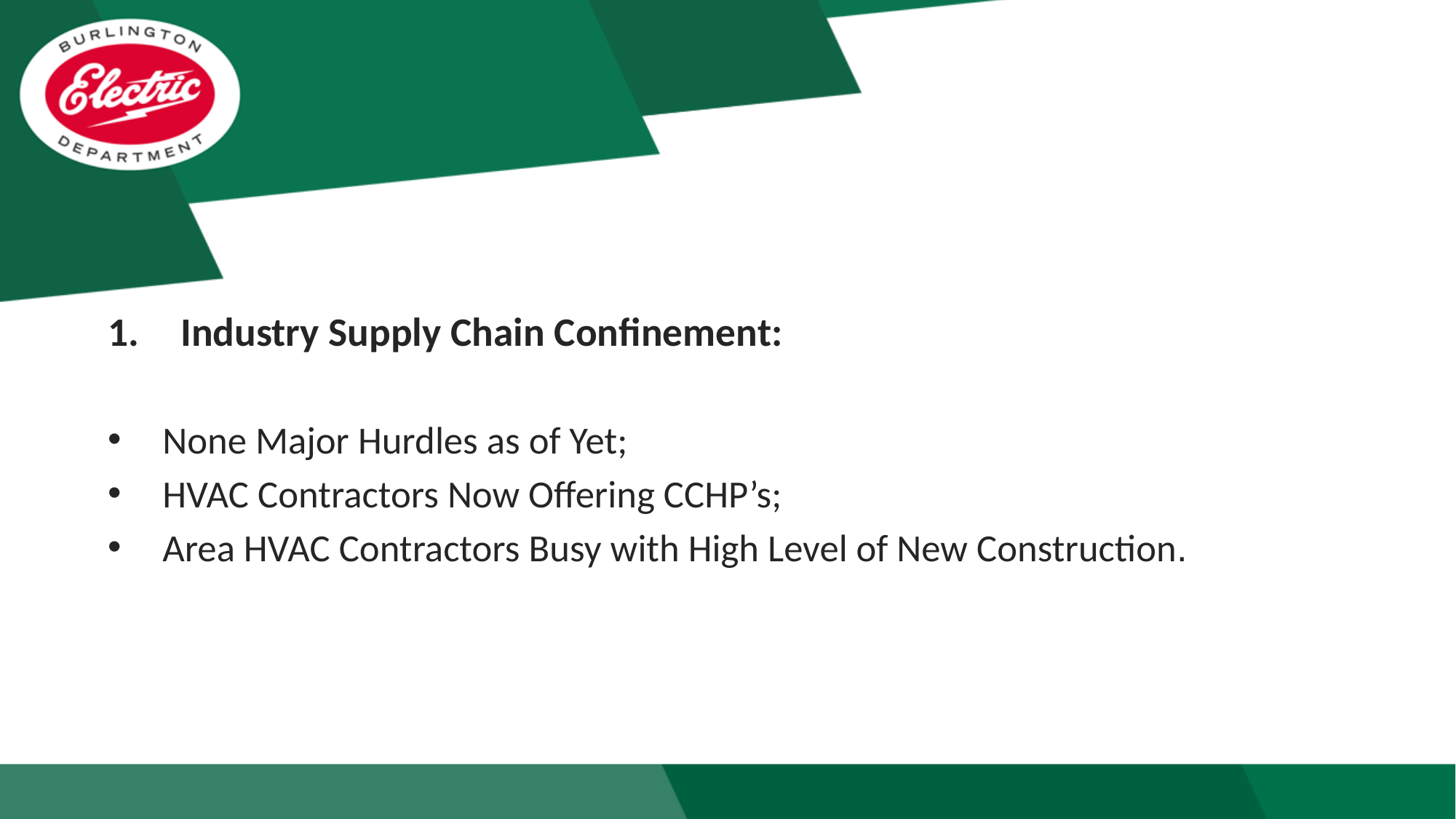

Industry Supply Chain Confinement:

None Major Hurdles as of Yet;
HVAC Contractors Now Offering CCHP’s;
Area HVAC Contractors Busy with High Level of New Construction.